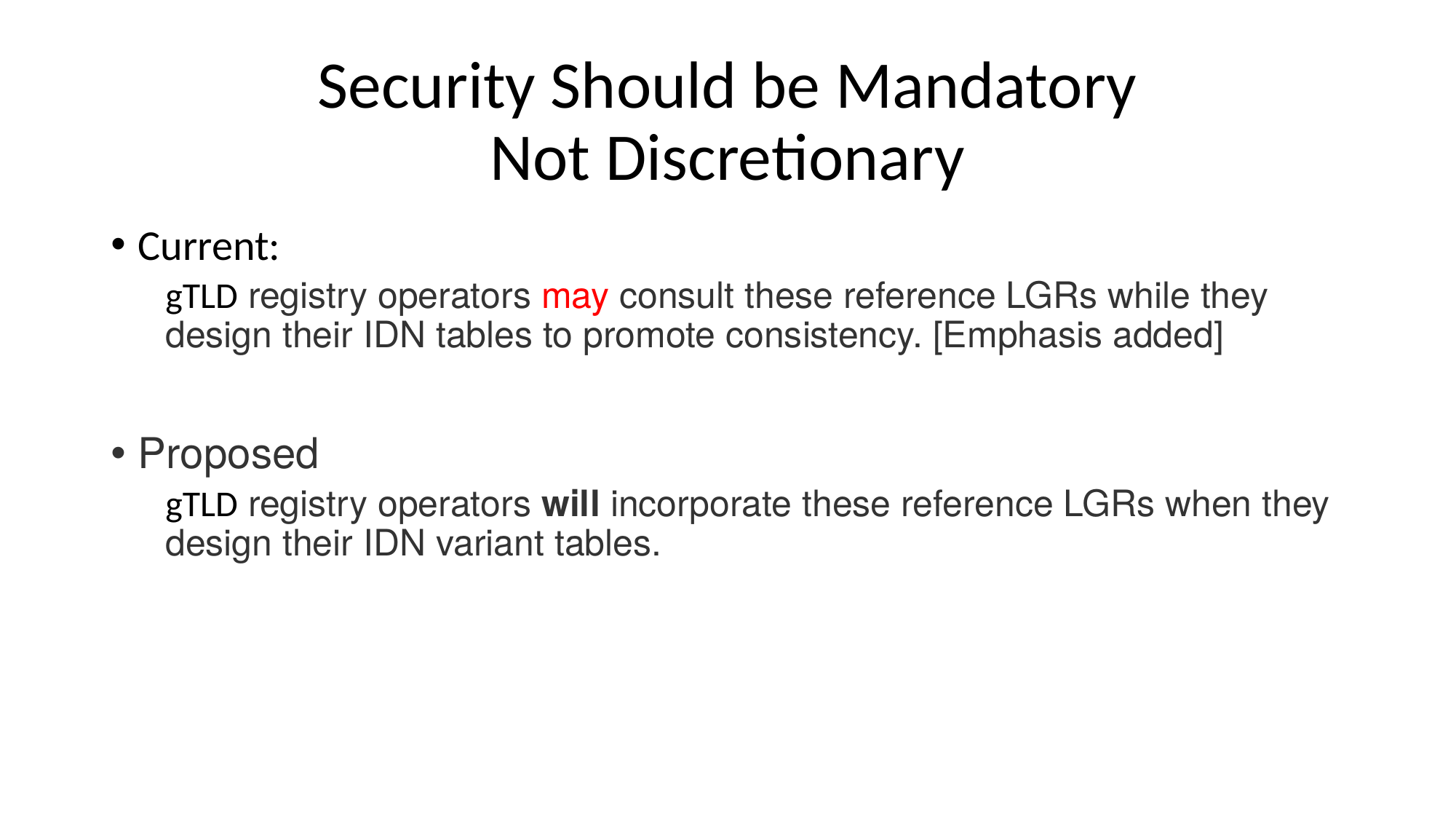

# Security Should be Mandatory Not Discretionary
Current:
gTLD registry operators may consult these reference LGRs while they design their IDN tables to promote consistency. [Emphasis added]

Proposed
gTLD registry operators will incorporate these reference LGRs when they design their IDN variant tables.